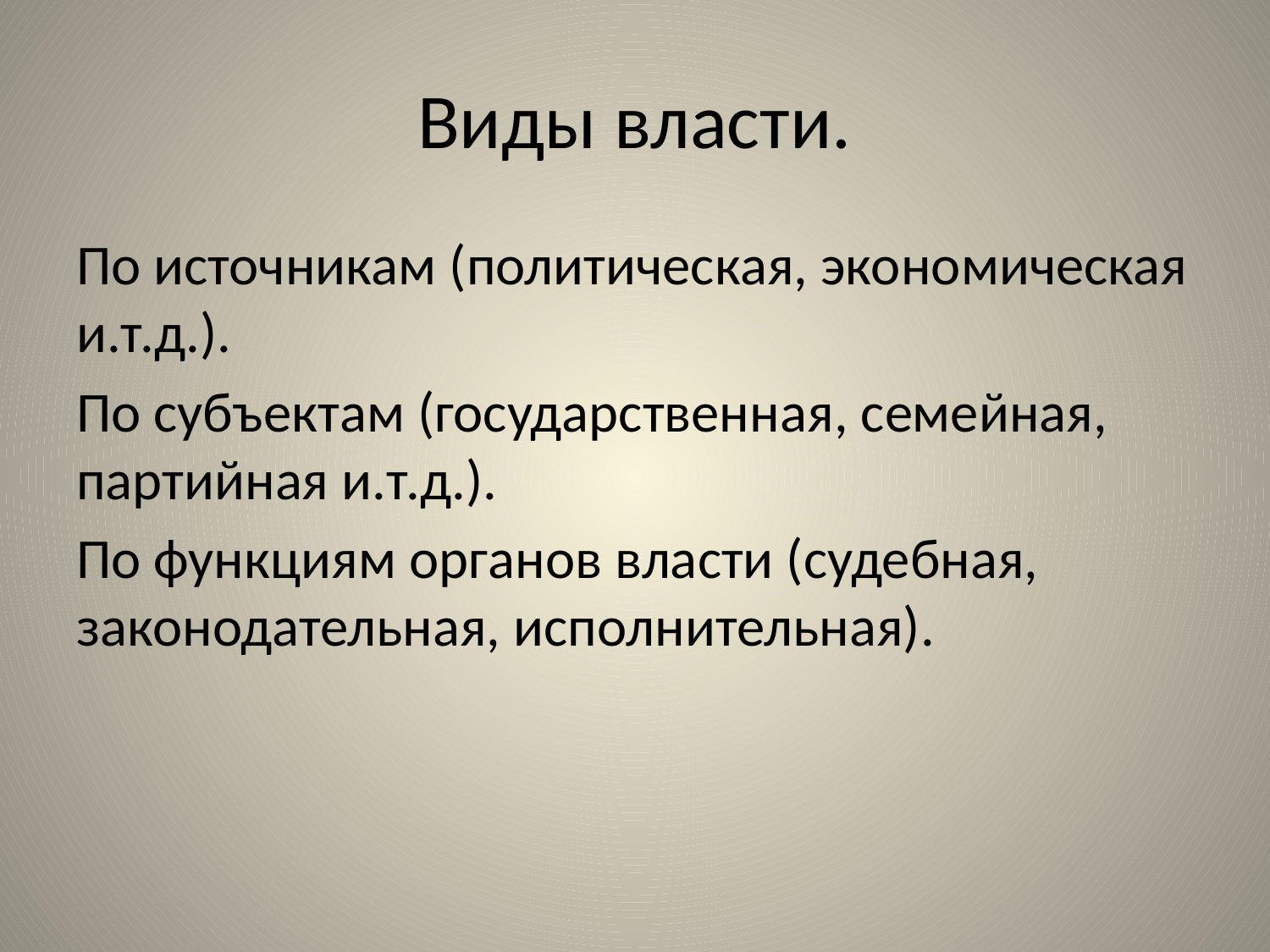

# Виды власти.
По источникам (политическая, экономическая и.т.д.).
По субъектам (государственная, семейная, партийная и.т.д.).
По функциям органов власти (судебная, законодательная, исполнительная).